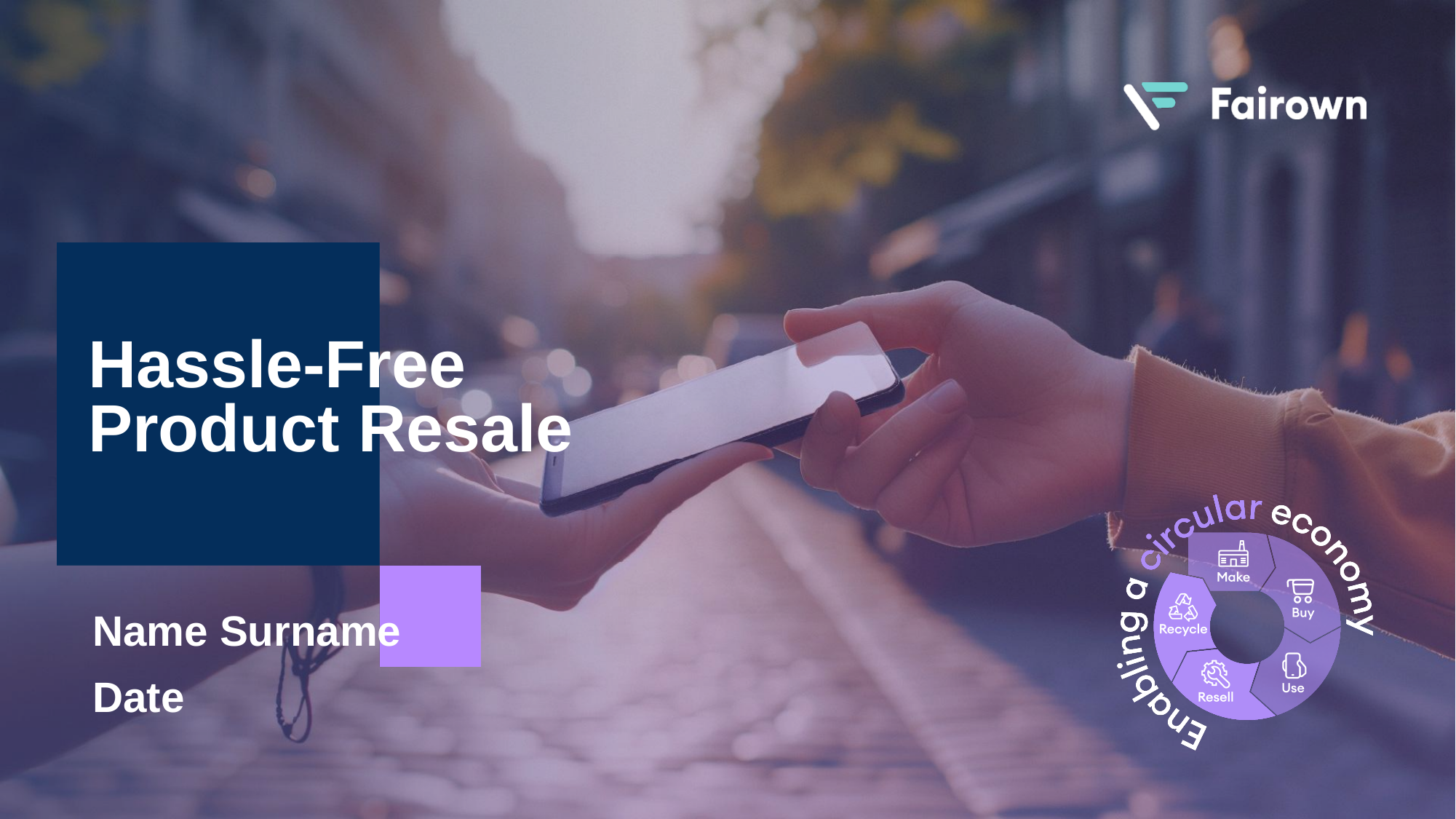

# Hassle-Free Product Resale
Name Surname
Date